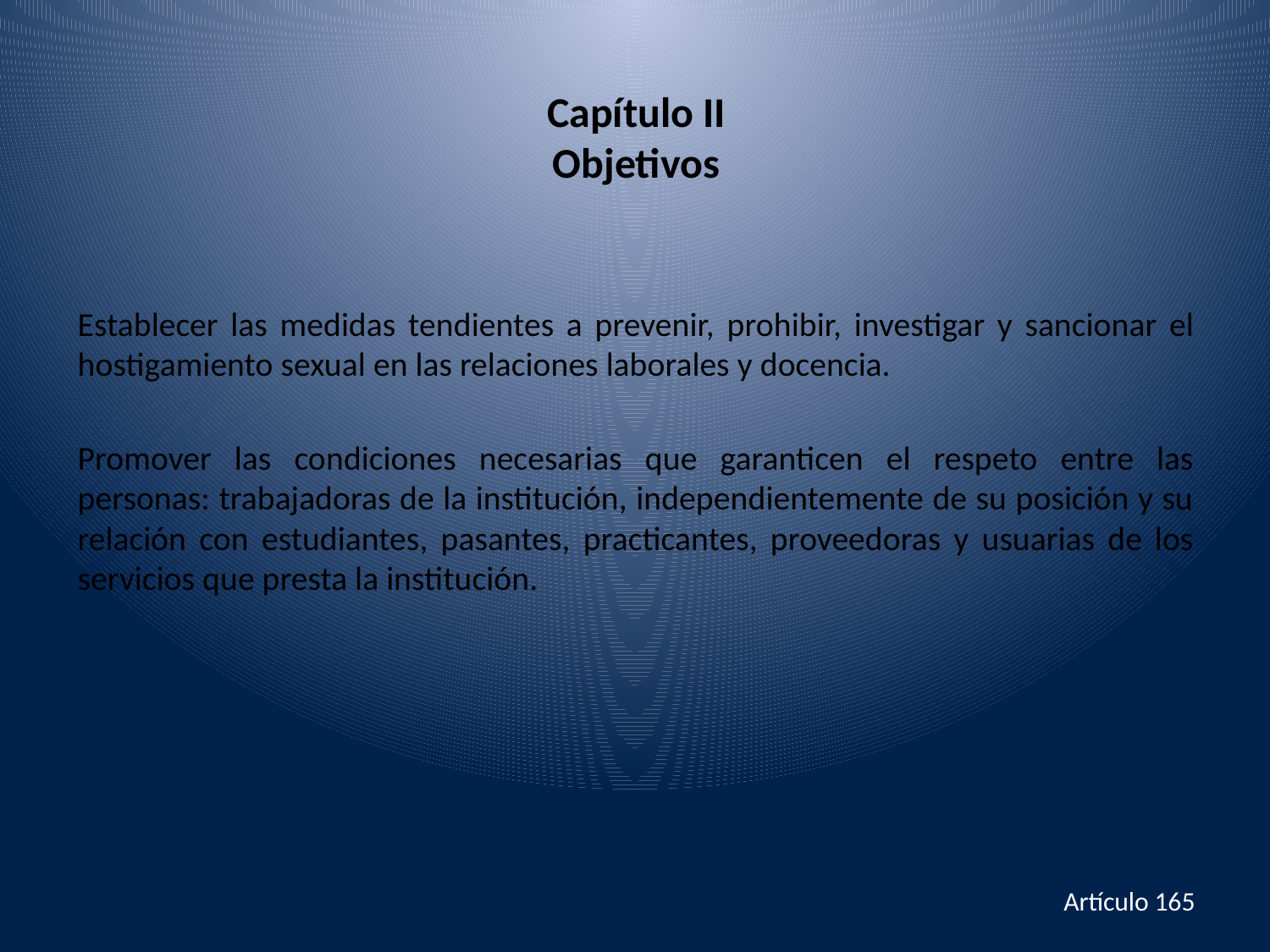

# Capítulo II Objetivos
Establecer las medidas tendientes a prevenir, prohibir, investigar y sancionar el hostigamiento sexual en las relaciones laborales y docencia.

Promover las condiciones necesarias que garanticen el respeto entre las personas: trabajadoras de la institución, independientemente de su posición y su relación con estudiantes, pasantes, practicantes, proveedoras y usuarias de los servicios que presta la institución.

Artículo 165